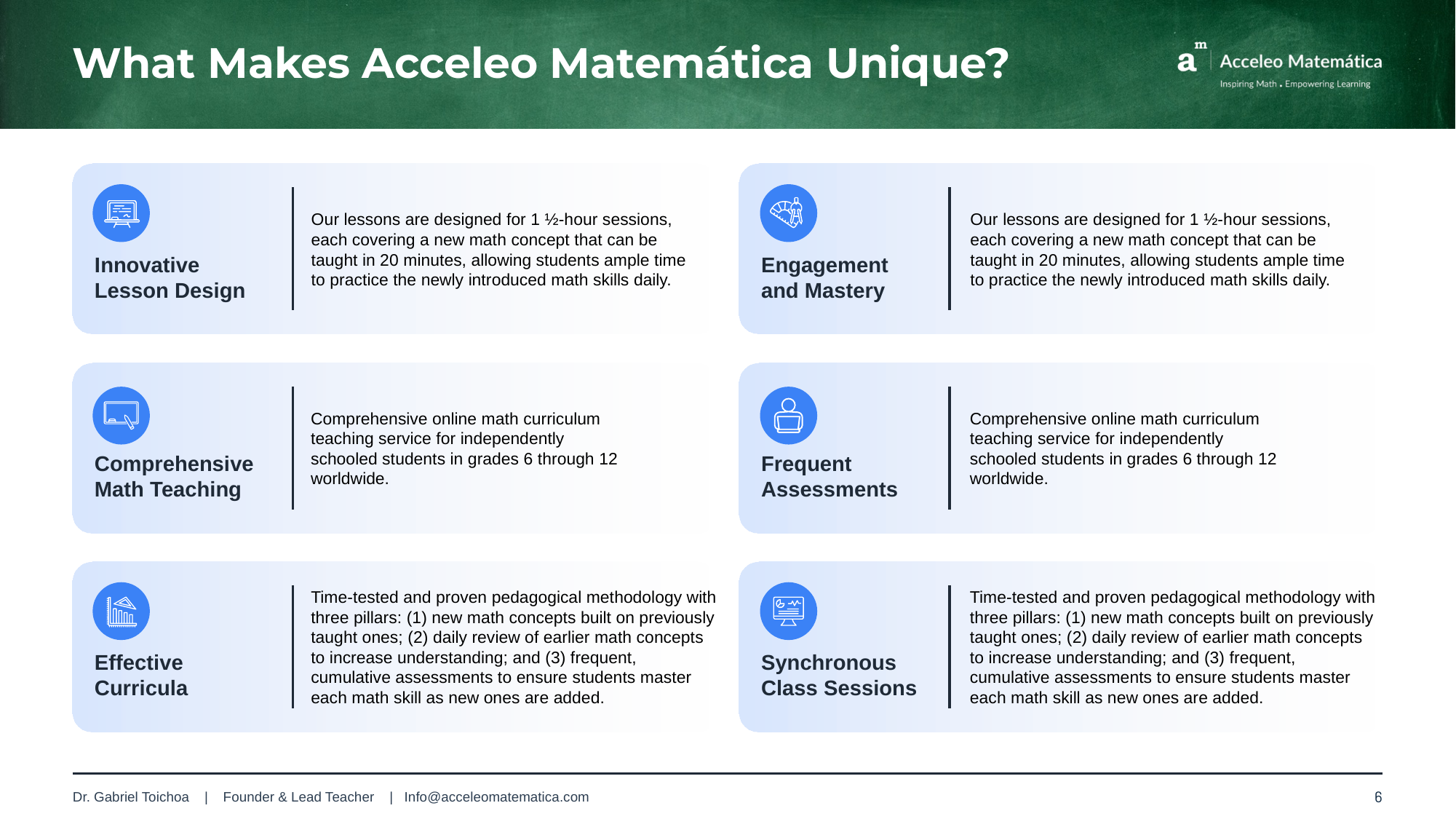

# What Makes Acceleo Matemática Unique?

Innovative
Lesson Design

Engagement and Mastery
Our lessons are designed for 1 ½-hour sessions, each covering a new math concept that can be taught in 20 minutes, allowing students ample time to practice the newly introduced math skills daily.
Our lessons are designed for 1 ½-hour sessions, each covering a new math concept that can be taught in 20 minutes, allowing students ample time to practice the newly introduced math skills daily.

Comprehensive Math Teaching

Frequent Assessments
Comprehensive online math curriculum teaching service for independently schooled students in grades 6 through 12 worldwide.
Comprehensive online math curriculum teaching service for independently schooled students in grades 6 through 12 worldwide.

Effective Curricula

Synchronous Class Sessions
Time-tested and proven pedagogical methodology with three pillars: (1) new math concepts built on previously taught ones; (2) daily review of earlier math concepts to increase understanding; and (3) frequent, cumulative assessments to ensure students master each math skill as new ones are added.
Time-tested and proven pedagogical methodology with three pillars: (1) new math concepts built on previously taught ones; (2) daily review of earlier math concepts to increase understanding; and (3) frequent, cumulative assessments to ensure students master each math skill as new ones are added.

6